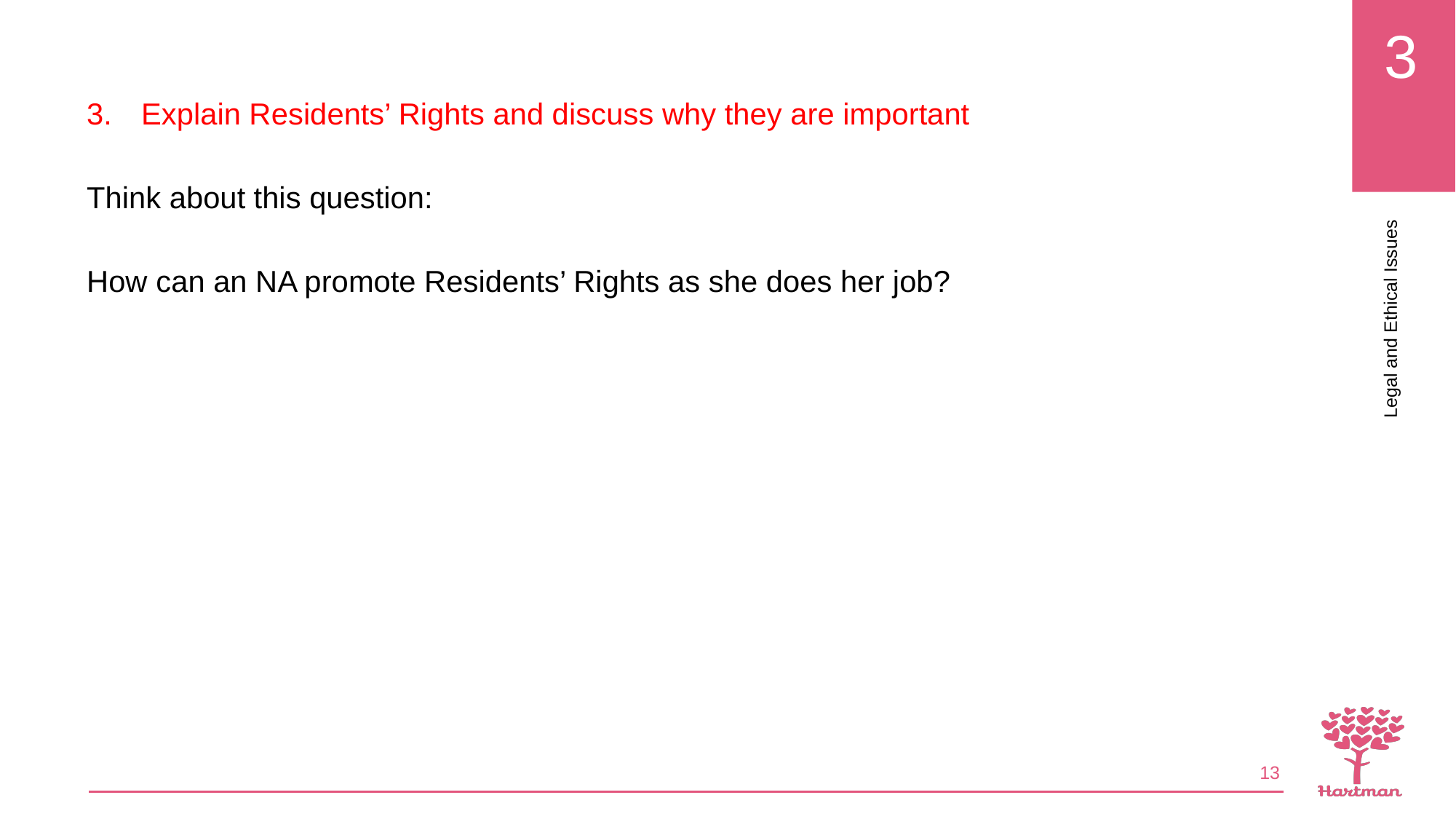

Explain Residents’ Rights and discuss why they are important

Think about this question:

How can an NA promote Residents’ Rights as she does her job?

13